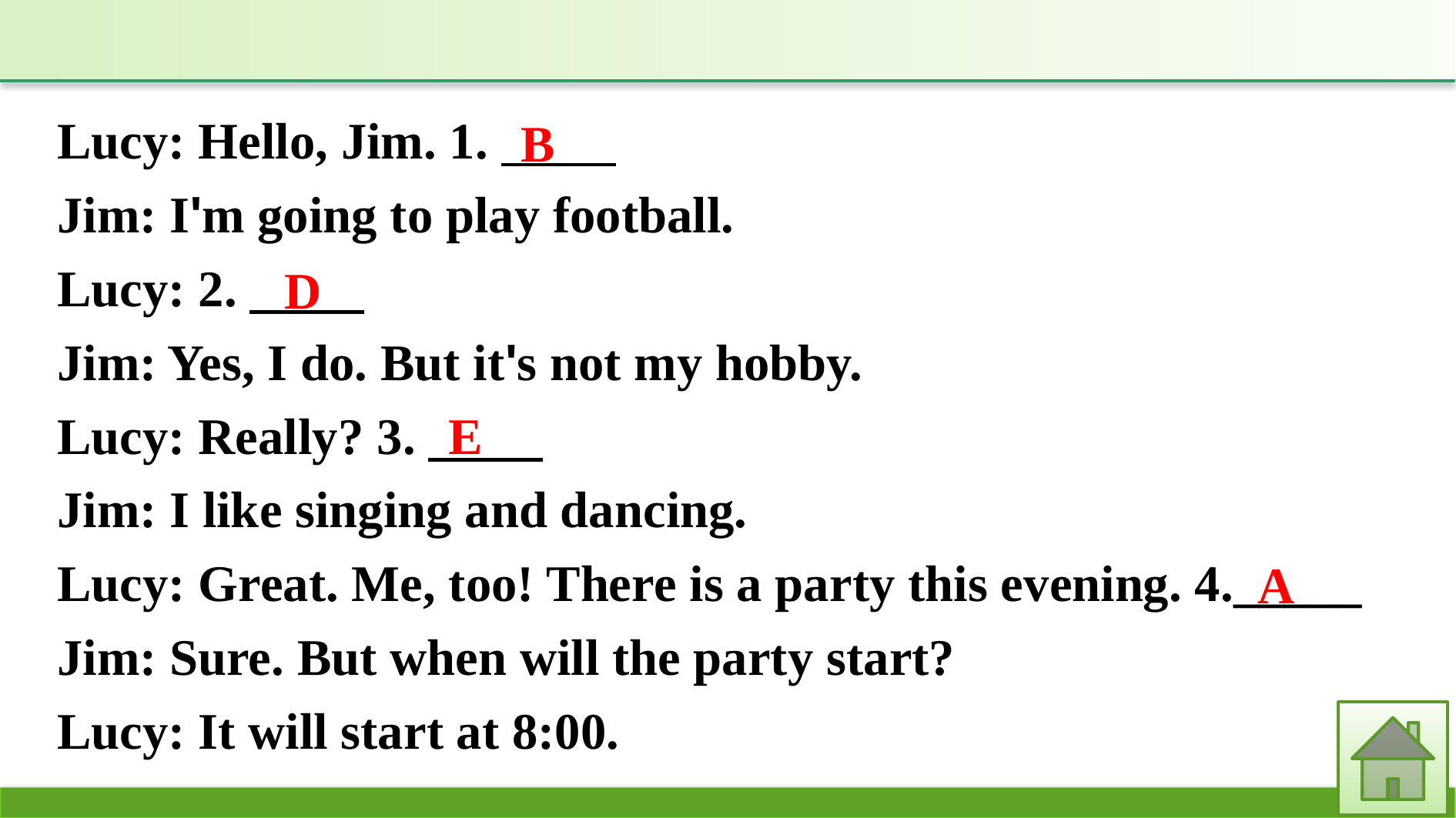

Lucy: Hello, Jim. 1.　　 
Jim: I'm going to play football.
Lucy: 2.　　 
Jim: Yes, I do. But it's not my hobby.
Lucy: Really? 3.　　 
Jim: I like singing and dancing.
Lucy: Great. Me, too! There is a party this evening. 4._____
Jim: Sure. But when will the party start?
Lucy: It will start at 8:00.
B
D
E
A